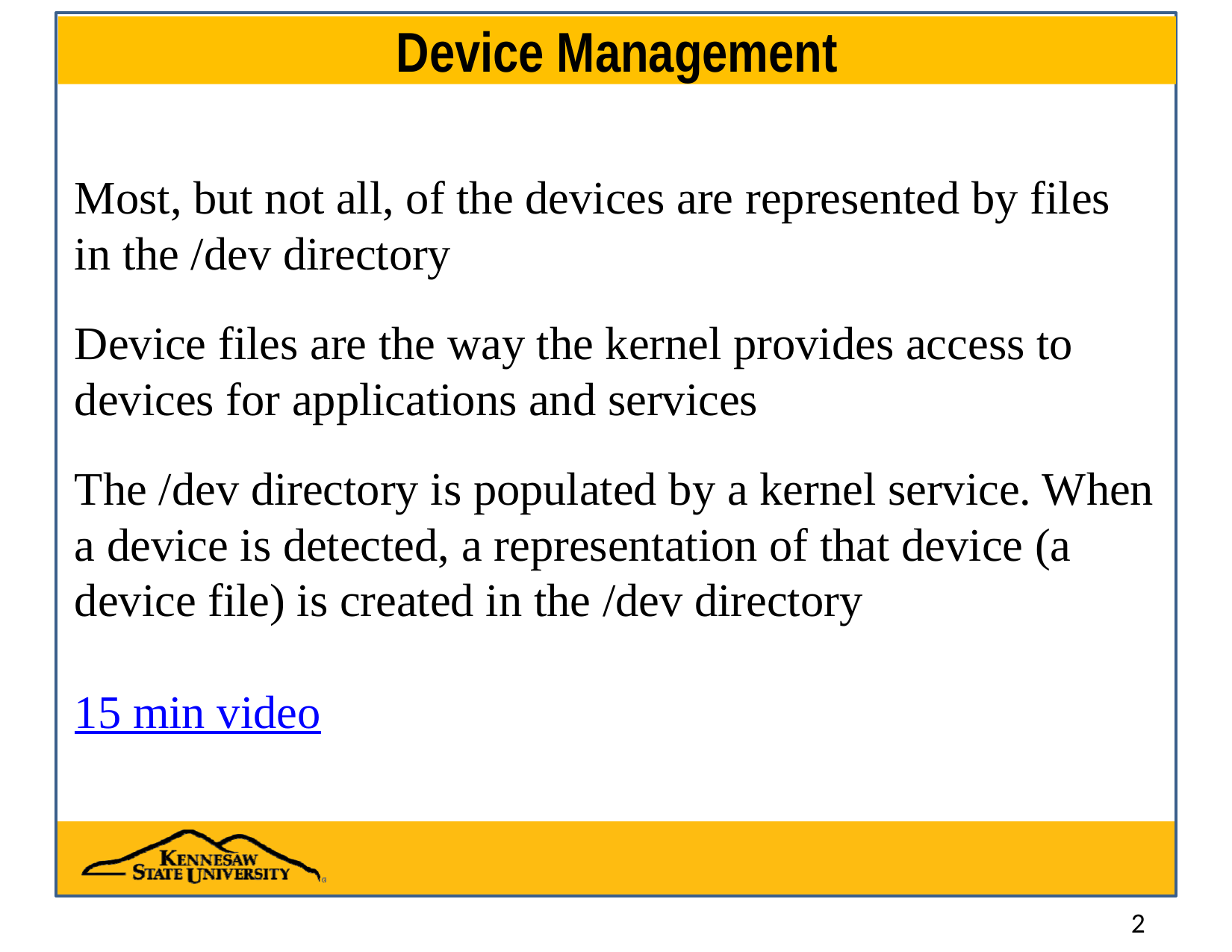

# Device Management
Most, but not all, of the devices are represented by files in the /dev directory

Device files are the way the kernel provides access to devices for applications and services

The /dev directory is populated by a kernel service. When a device is detected, a representation of that device (a device file) is created in the /dev directory

15 min video